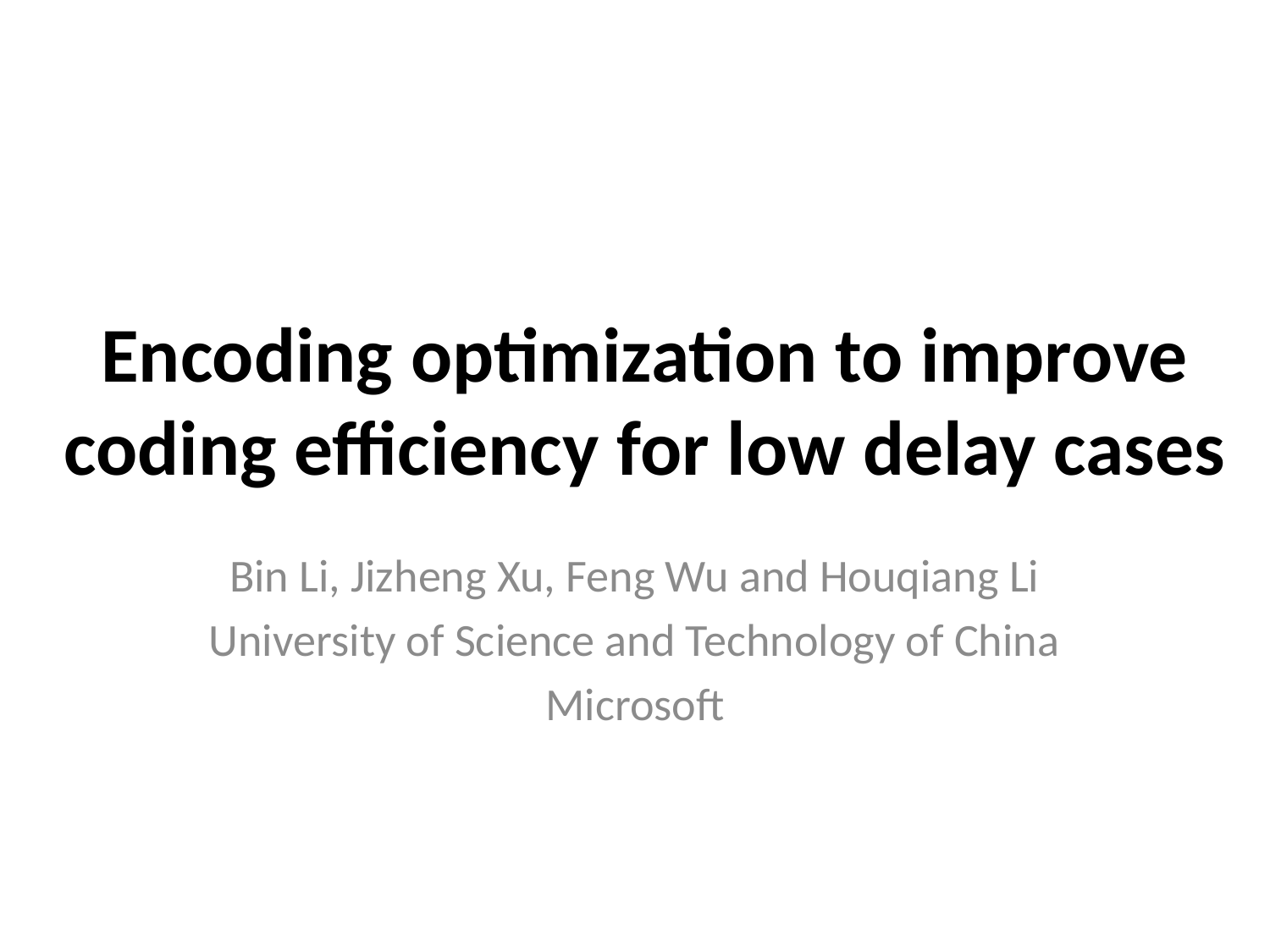

# Encoding optimization to improve coding efficiency for low delay cases
Bin Li, Jizheng Xu, Feng Wu and Houqiang Li
University of Science and Technology of China
Microsoft